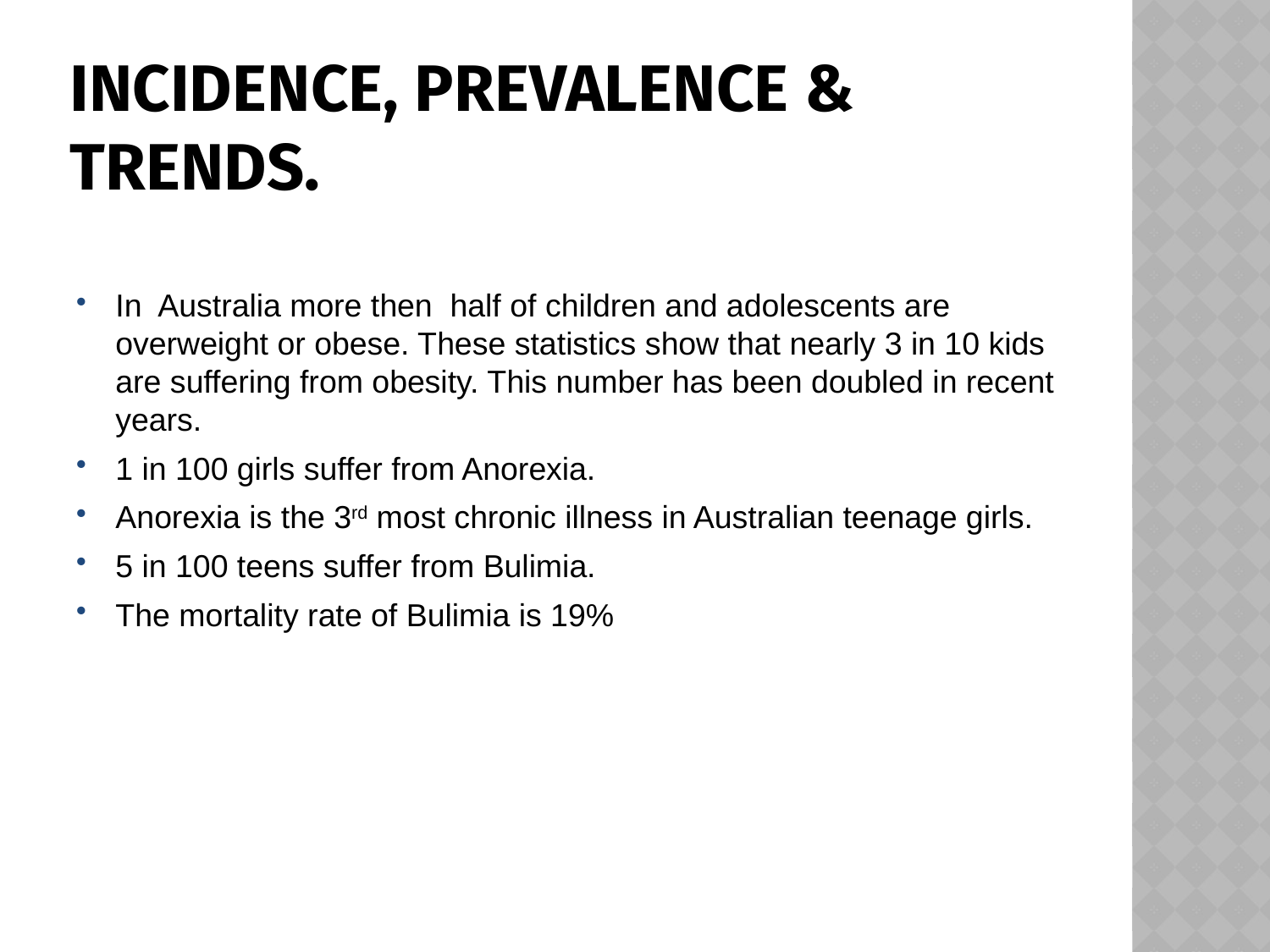

# Incidence, prevalence & trends.
In  Australia more then  half of children and adolescents are overweight or obese. These statistics show that nearly 3 in 10 kids are suffering from obesity. This number has been doubled in recent years.
1 in 100 girls suffer from Anorexia.
Anorexia is the 3rd most chronic illness in Australian teenage girls.
5 in 100 teens suffer from Bulimia.
The mortality rate of Bulimia is 19%